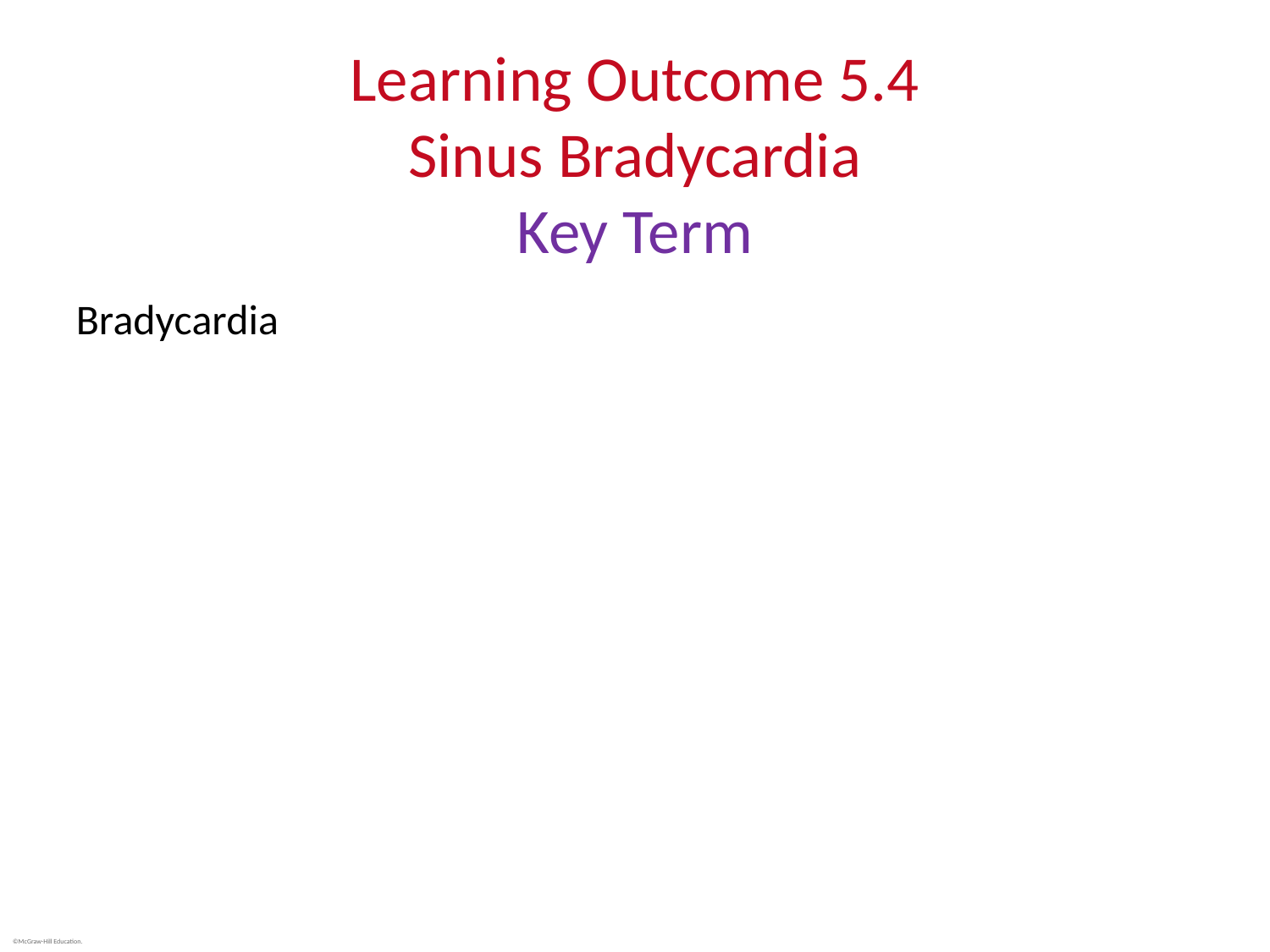

# Learning Outcome 5.4 Sinus Bradycardia Key Term
Bradycardia